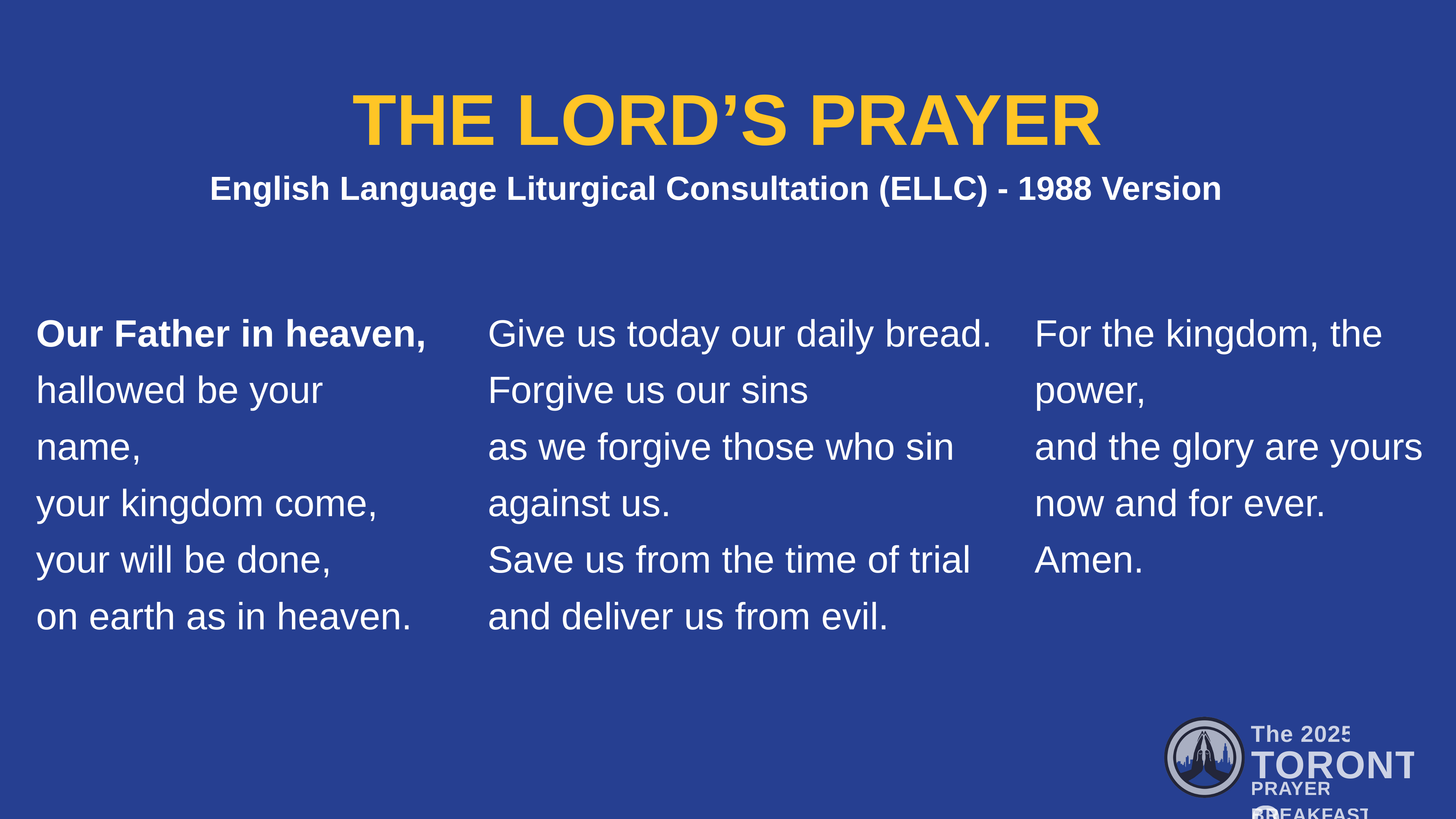

THE LORD’S PRAYER
English Language Liturgical Consultation (ELLC) - 1988 Version
Our Father in heaven,
hallowed be your name,
your kingdom come,
your will be done,
on earth as in heaven.
Give us today our daily bread.
Forgive us our sins
as we forgive those who sin against us.
Save us from the time of trial
and deliver us from evil.
For the kingdom, the power,
and the glory are yours
now and for ever. Amen.

The 2025
TORONTO
PRAYER BREAKFAST